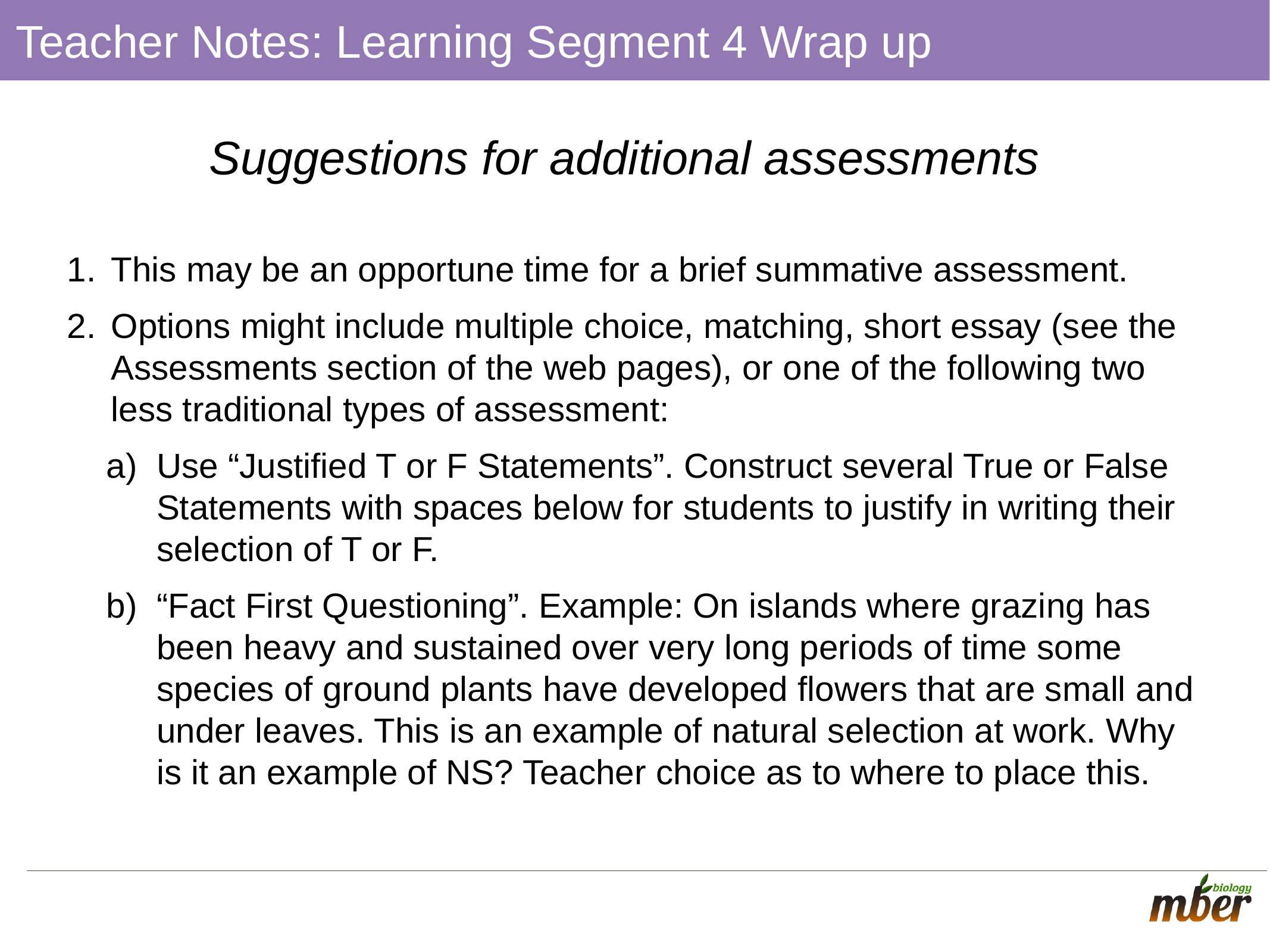

# Teacher Notes: Learning Segment 4 Wrap up
Suggestions for additional assessments
This may be an opportune time for a brief summative assessment.
Options might include multiple choice, matching, short essay (see the Assessments section of the web pages), or one of the following two less traditional types of assessment:
Use “Justified T or F Statements”. Construct several True or False Statements with spaces below for students to justify in writing their selection of T or F.
“Fact First Questioning”. Example: On islands where grazing has been heavy and sustained over very long periods of time some species of ground plants have developed flowers that are small and under leaves. This is an example of natural selection at work. Why is it an example of NS? Teacher choice as to where to place this.